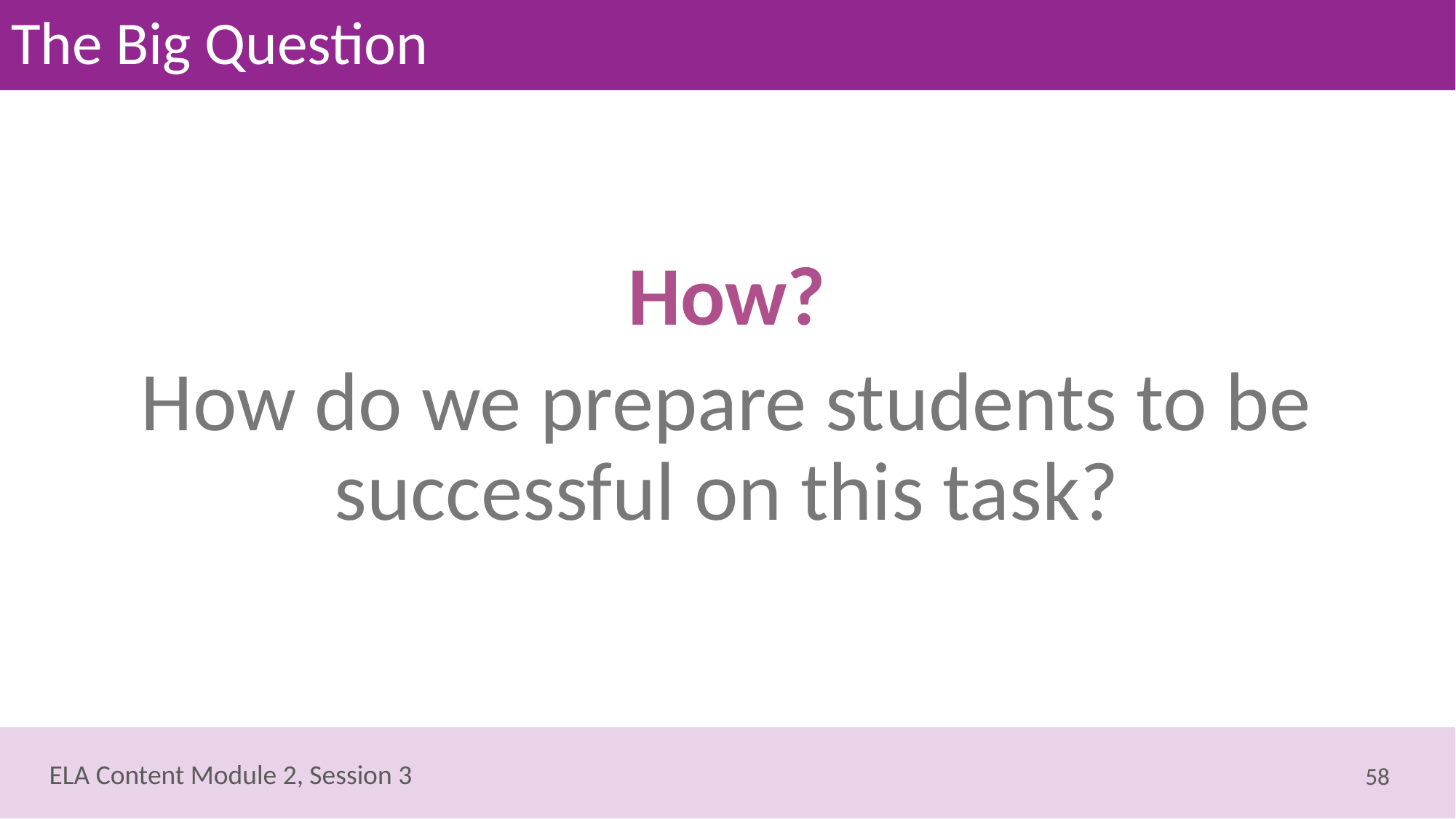

# The Big Question
How?
How do we prepare students to be successful on this task?
58